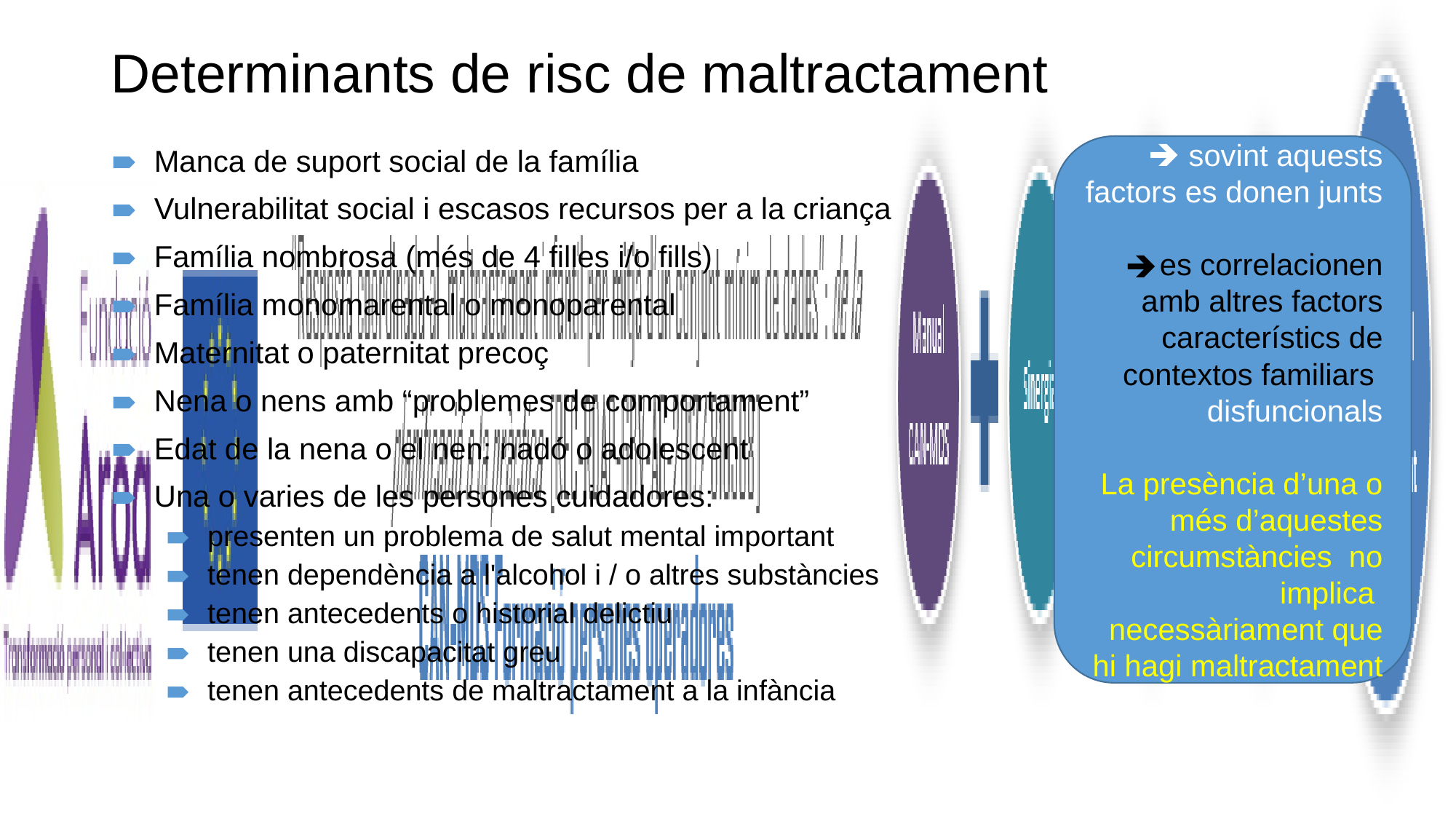

# Determinants de risc de maltractament
🡺 sovint aquests factors es donen junts

es correlacionen amb altres factors característics de contextos familiars
disfuncionals

La presència d’una o més d’aquestes circumstàncies  no implica  necessàriament que hi hagi maltractament
Manca de suport social de la família
Vulnerabilitat social i escasos recursos per a la criança
Família nombrosa (més de 4 filles i/o fills)
Família monomarental o monoparental
Maternitat o paternitat precoç
Nena o nens amb “problemes de comportament”
Edat de la nena o el nen: nadó o adolescent
Una o varies de les persones cuidadores:
presenten un problema de salut mental important
tenen dependència a l'alcohol i / o altres substàncies
tenen antecedents o historial delictiu
tenen una discapacitat greu
tenen antecedents de maltractament a la infància